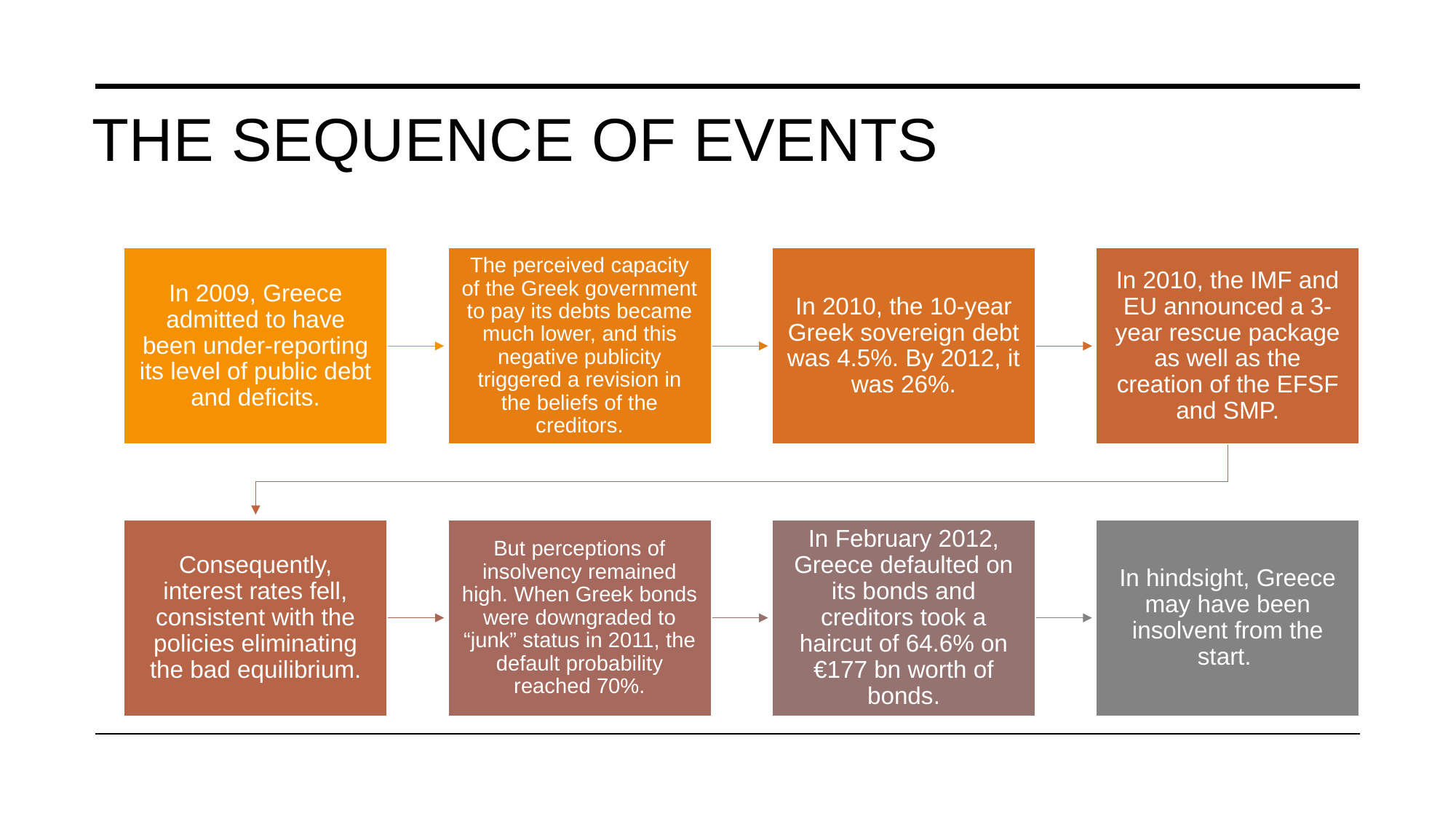

# THE SEQUENCE OF EVENTS

In 2009, Greece admitted to have been under-reporting its level of public debt and deficits.

The perceived capacity of the Greek government to pay its debts became much lower, and this negative publicity triggered a revision in the beliefs of the creditors.

In 2010, the 10-year Greek sovereign debt was 4.5%. By 2012, it was 26%.

In 2010, the IMF and EU announced a 3-year rescue package as well as the creation of the EFSF and SMP.

Consequently, interest rates fell, consistent with the policies eliminating the bad equilibrium.

But perceptions of insolvency remained high. When Greek bonds were downgraded to “junk” status in 2011, the default probability reached 70%.

In February 2012, Greece defaulted on its bonds and creditors took a haircut of 64.6% on €177 bn worth of bonds.

In hindsight, Greece may have been insolvent from the start.